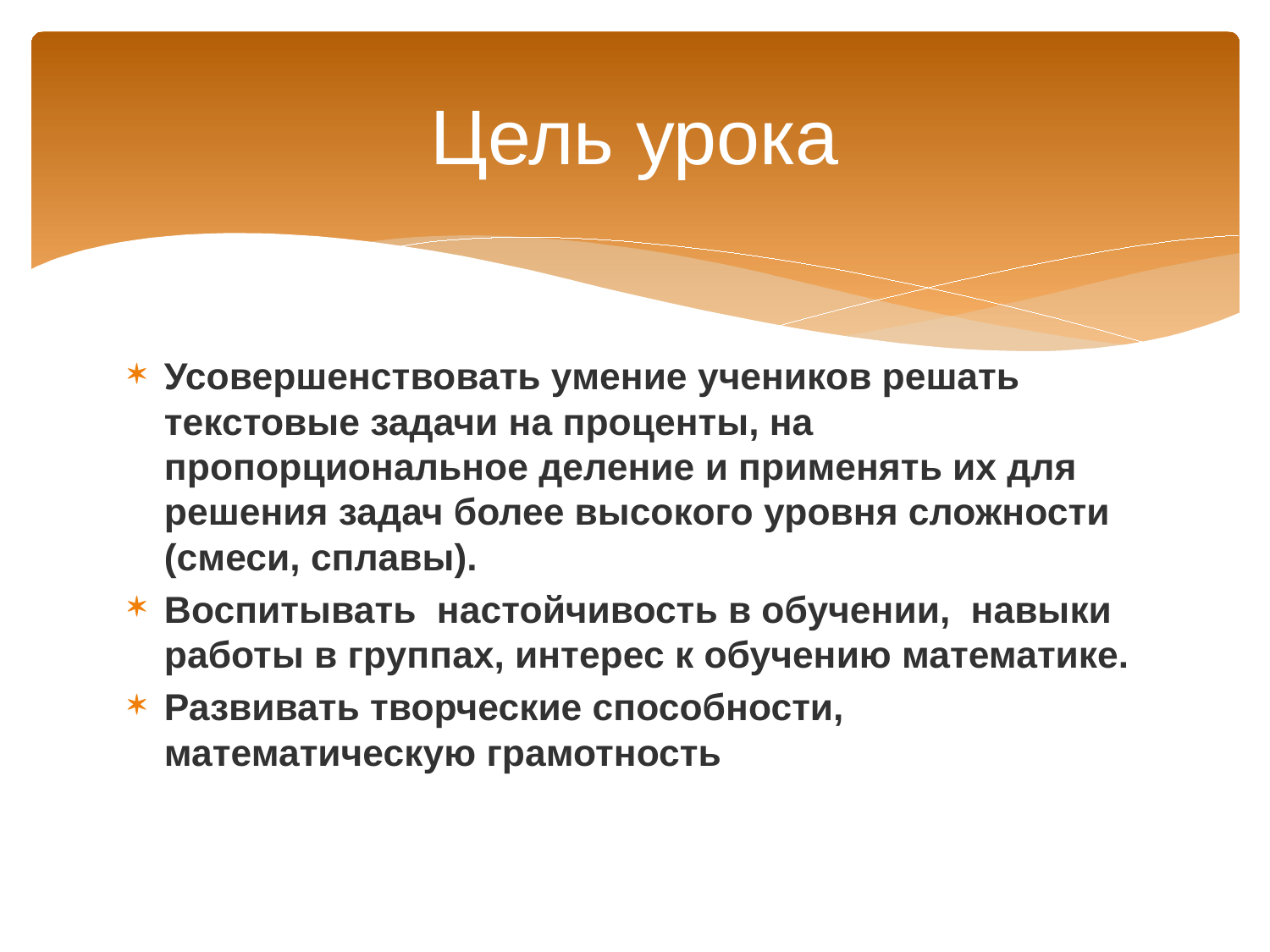

# Цель урока
Усовершенствовать умение учеников решать текстовые задачи на проценты, на пропорциональное деление и применять их для решения задач более высокого уровня сложности (смеси, сплавы).
Воспитывать  настойчивость в обучении,  навыки работы в группах, интерес к обучению математике.
Развивать творческие способности, математическую грамотность